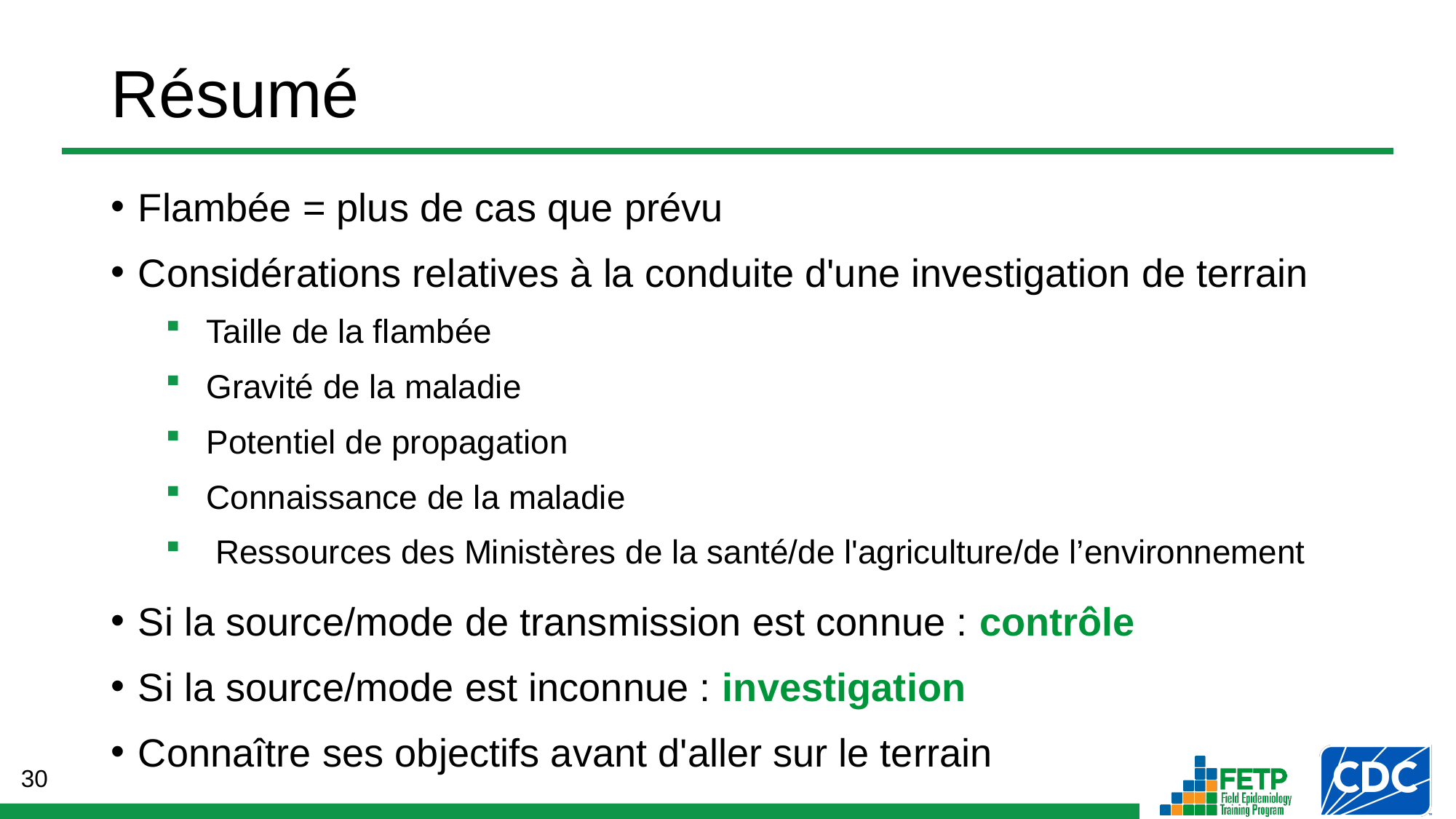

Résumé
Flambée = plus de cas que prévu
Considérations relatives à la conduite d'une investigation de terrain
Taille de la flambée
Gravité de la maladie
Potentiel de propagation
Connaissance de la maladie
 Ressources des Ministères de la santé/de l'agriculture/de l’environnement
Si la source/mode de transmission est connue : contrôle
Si la source/mode est inconnue : investigation
Connaître ses objectifs avant d'aller sur le terrain